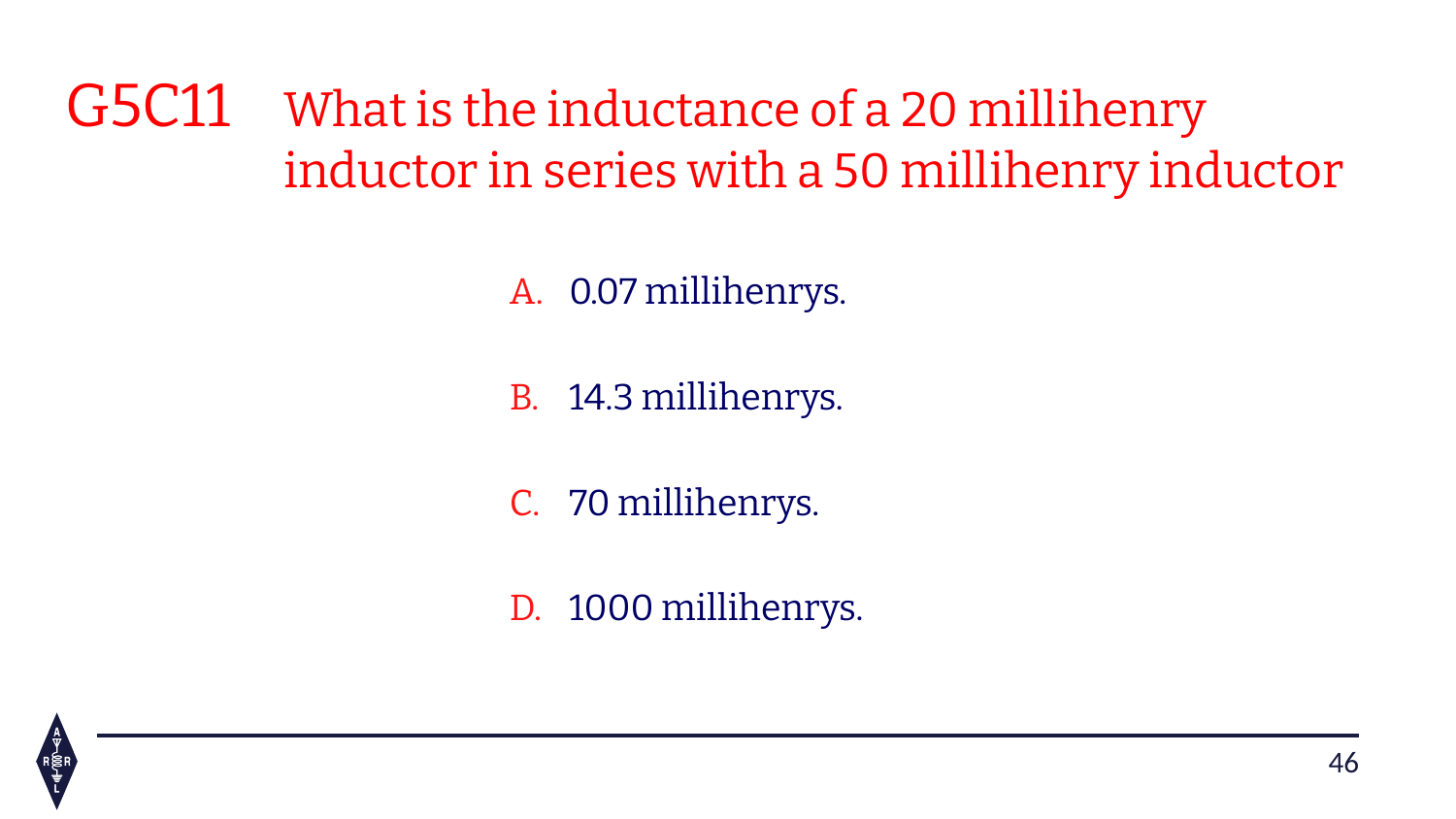

G5C11 	What is the inductance of a 20 millihenry 			       			inductor in series with a 50 millihenry inductor?
0.07 millihenrys.

14.3 millihenrys.

70 millihenrys.

1000 millihenrys.
46